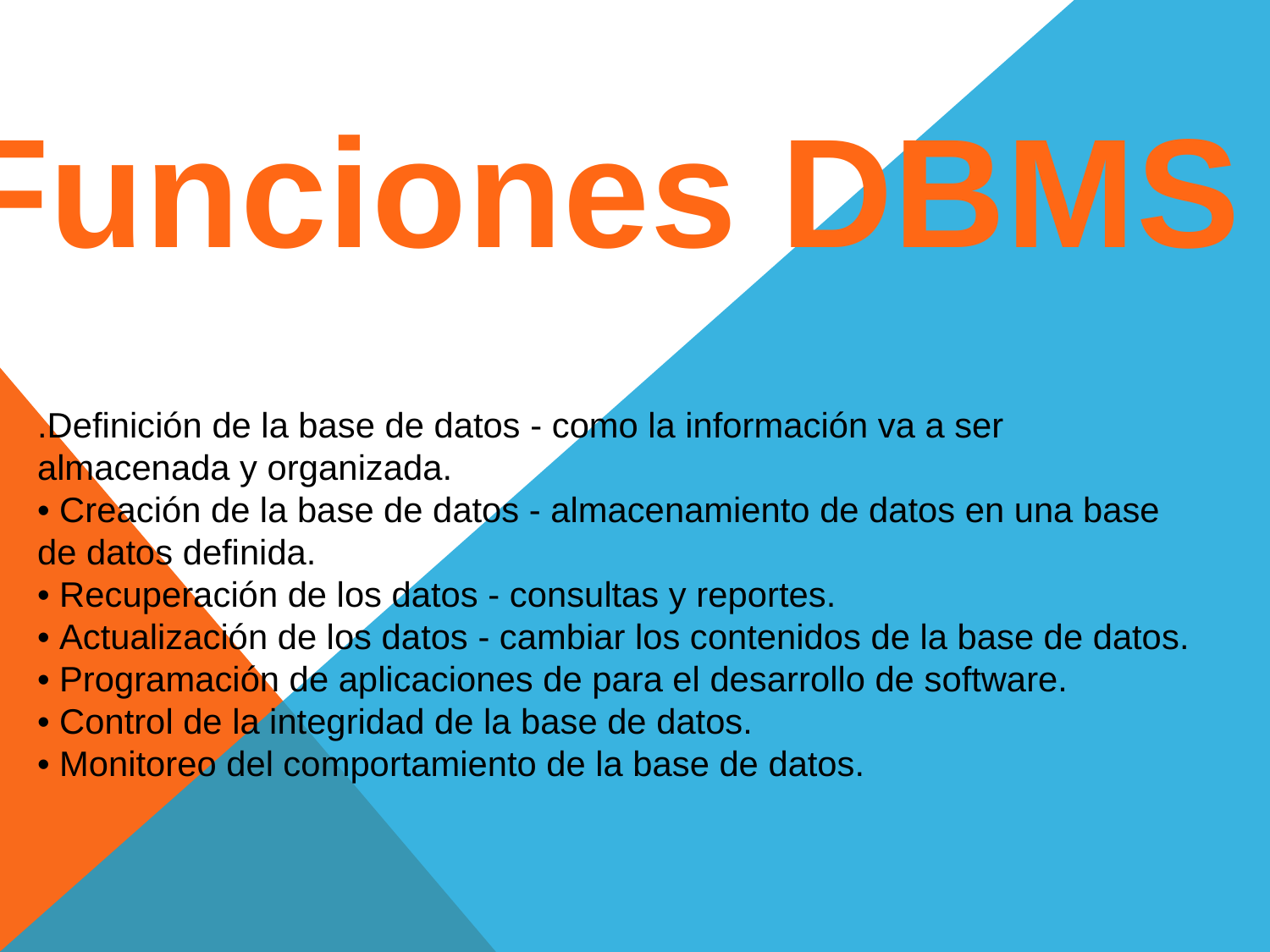

Funciones DBMS
.Definición de la base de datos - como la información va a ser almacenada y organizada.
• Creación de la base de datos - almacenamiento de datos en una base de datos definida.
• Recuperación de los datos - consultas y reportes.
• Actualización de los datos - cambiar los contenidos de la base de datos.
• Programación de aplicaciones de para el desarrollo de software.
• Control de la integridad de la base de datos.
• Monitoreo del comportamiento de la base de datos.